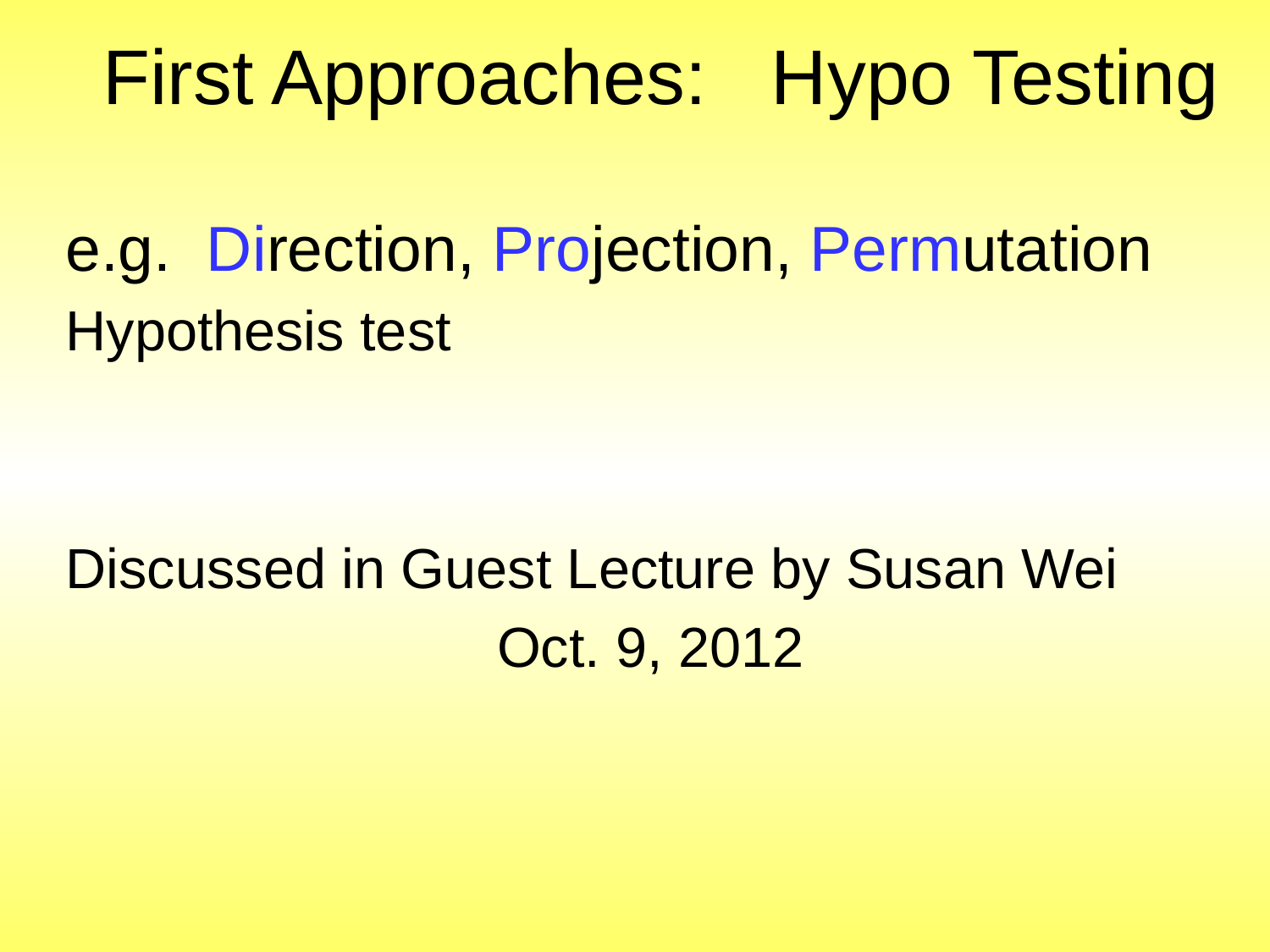

# First Approaches:   Hypo Testing
e.g.  Direction, Projection, Permutation
Hypothesis test

Discussed in Guest Lecture by Susan Wei
Oct. 9, 2012